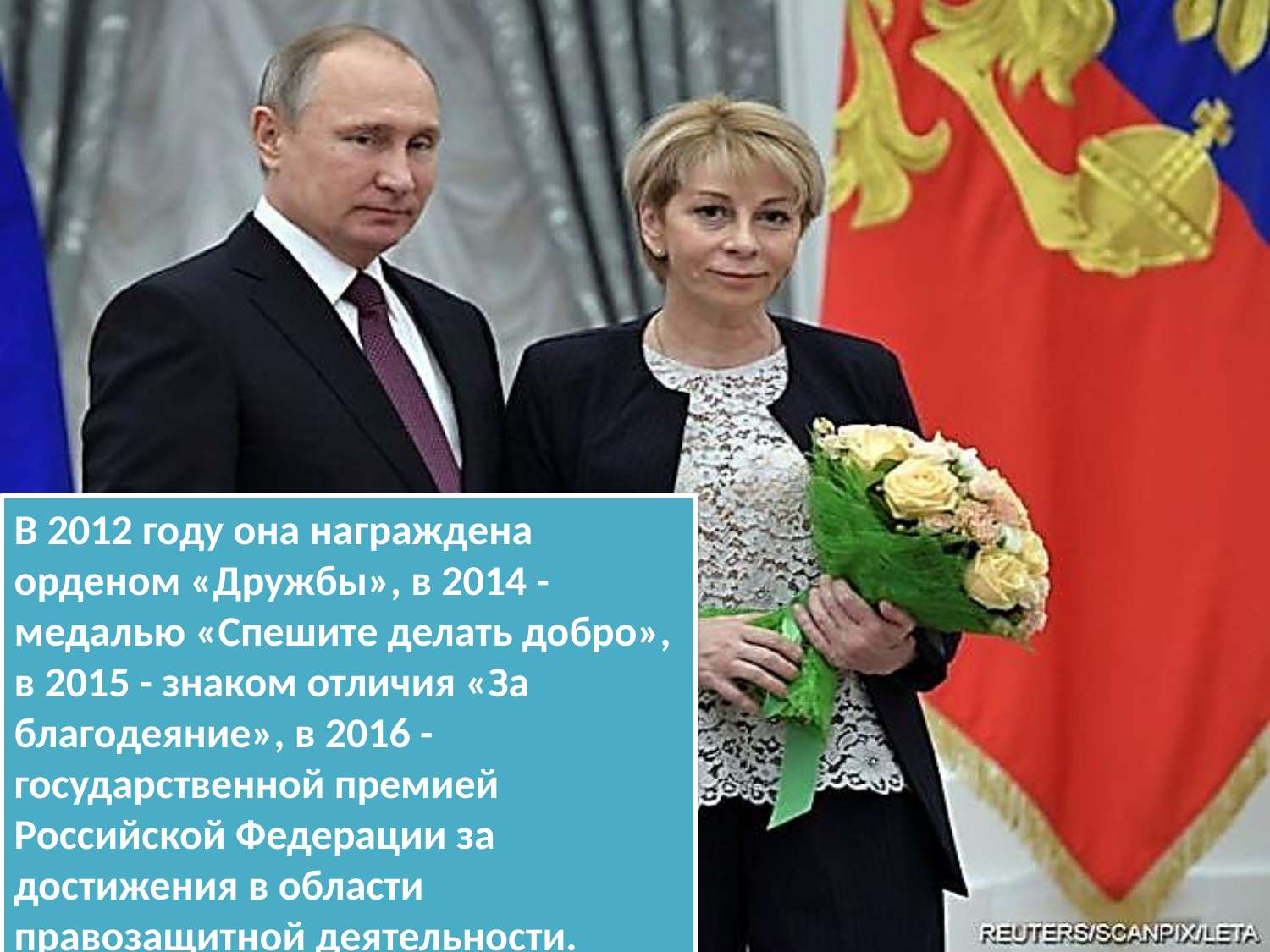

В 2012 году она награждена орденом «Дружбы», в 2014 - медалью «Спешите делать добро», в 2015 - знаком отличия «За благодеяние», в 2016 - государственной премией Российской Федерации за достижения в области правозащитной деятельности.